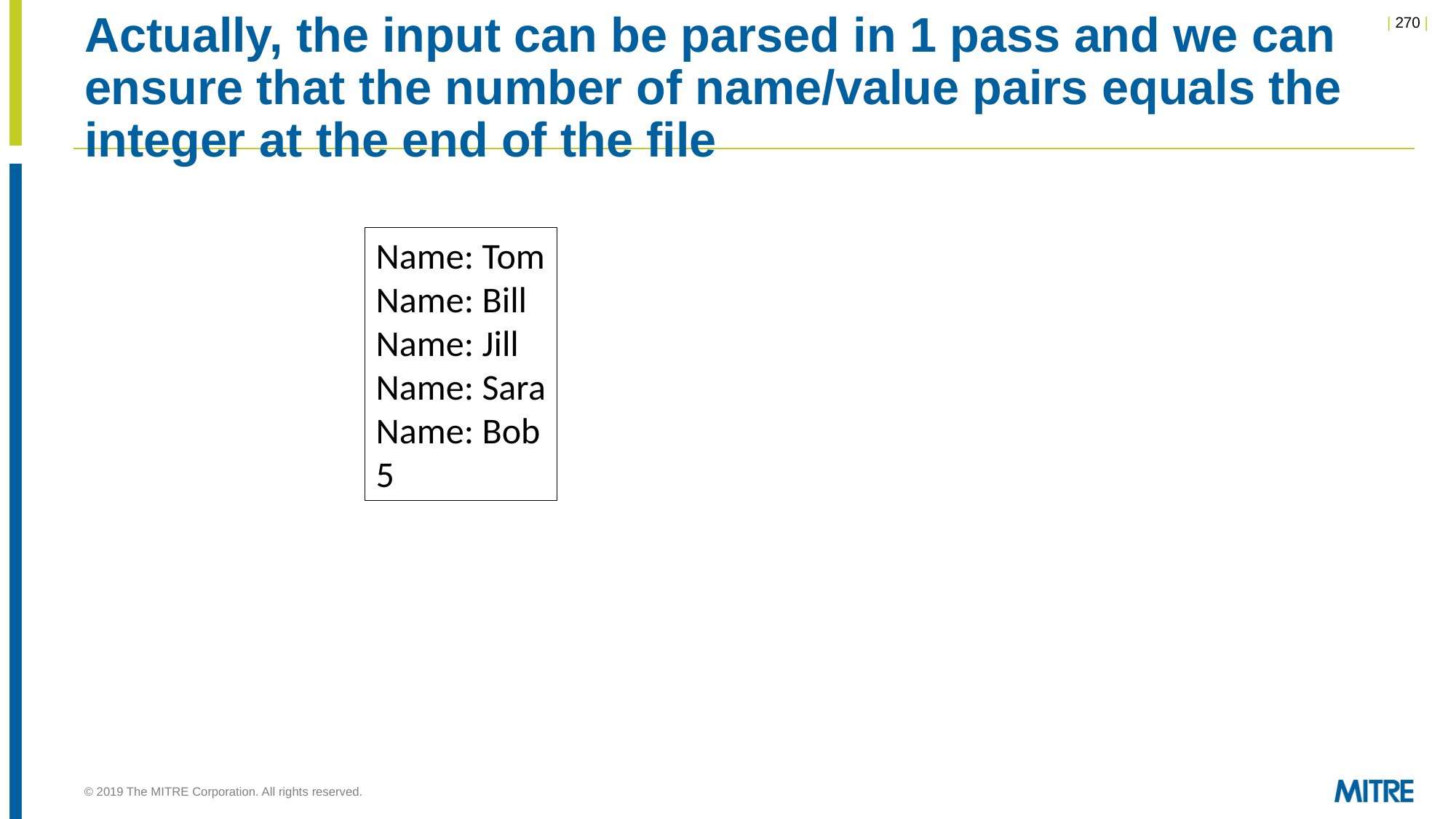

# Actually, the input can be parsed in 1 pass and we can ensure that the number of name/value pairs equals the integer at the end of the file
Name: Tom
Name: Bill
Name: Jill
Name: Sara
Name: Bob
5
© 2019 The MITRE Corporation. All rights reserved.